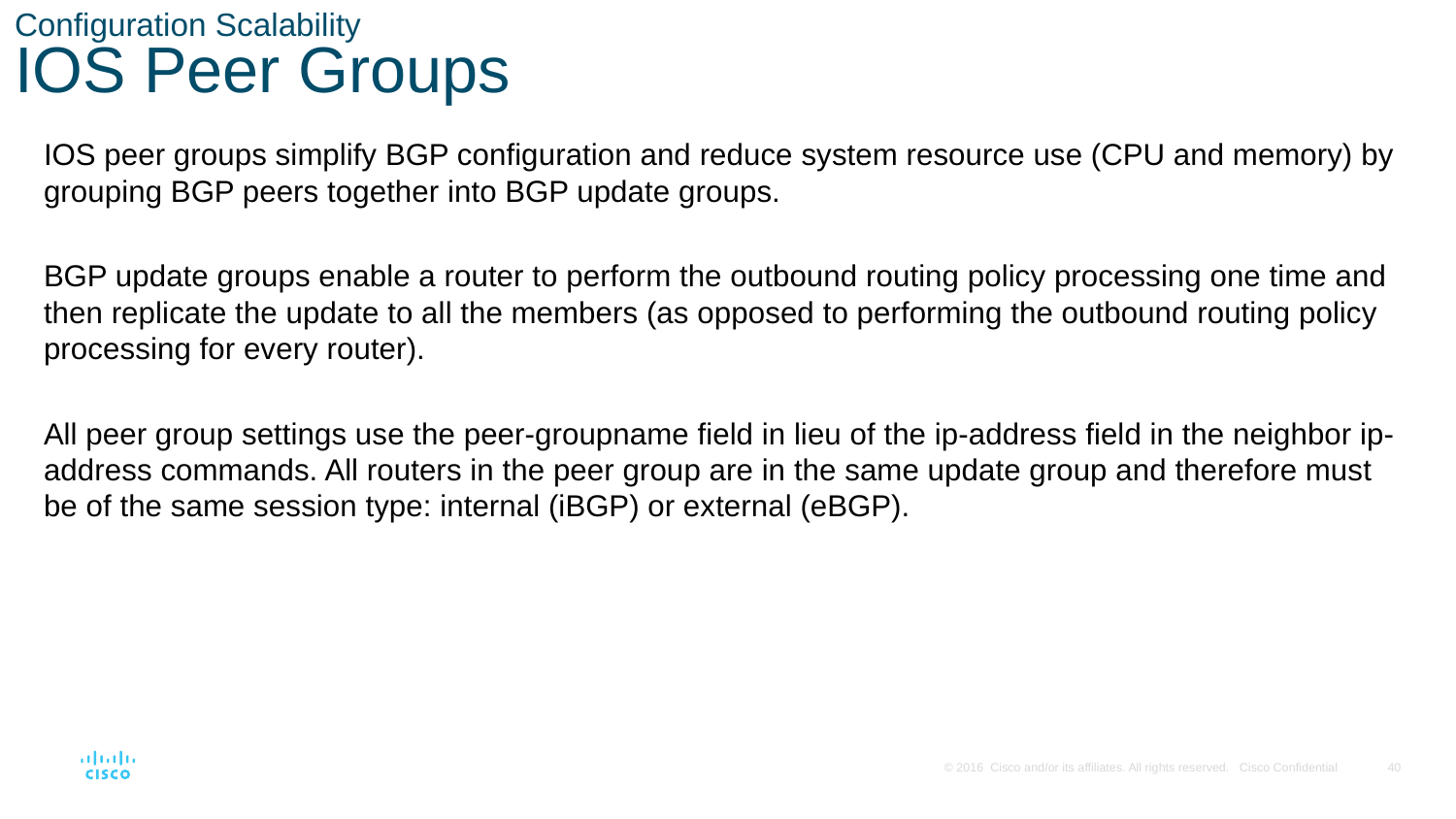

# Configuration Scalability IOS Peer Groups
IOS peer groups simplify BGP configuration and reduce system resource use (CPU and memory) by grouping BGP peers together into BGP update groups.

BGP update groups enable a router to perform the outbound routing policy processing one time and then replicate the update to all the members (as opposed to performing the outbound routing policy processing for every router).

All peer group settings use the peer-groupname field in lieu of the ip-address field in the neighbor ip-address commands. All routers in the peer group are in the same update group and therefore must be of the same session type: internal (iBGP) or external (eBGP).